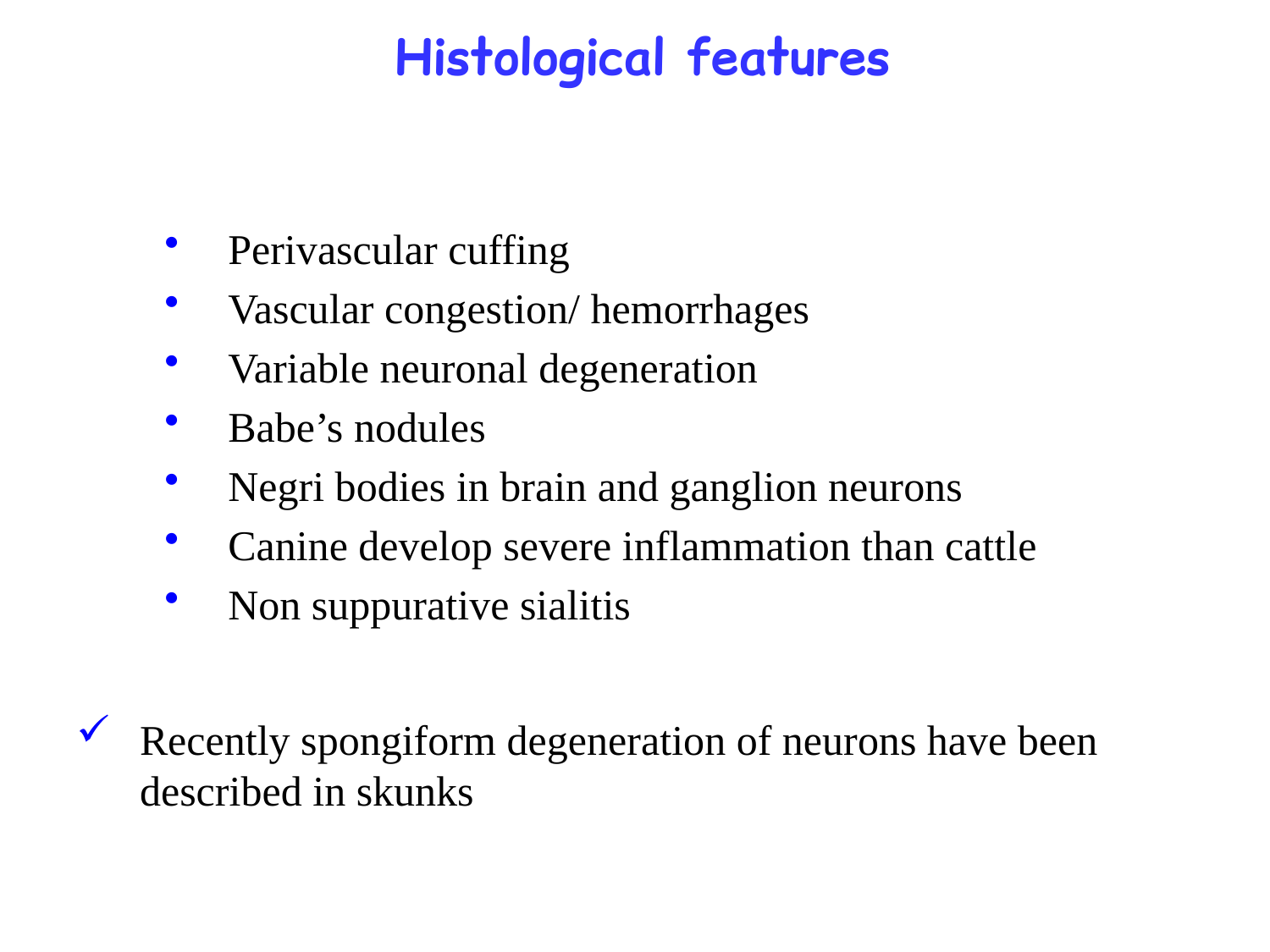

# Histological features

Perivascular cuffing
Vascular congestion/ hemorrhages
Variable neuronal degeneration
Babe’s nodules
Negri bodies in brain and ganglion neurons
Canine develop severe inflammation than cattle
Non suppurative sialitis

Recently spongiform degeneration of neurons have been described in skunks